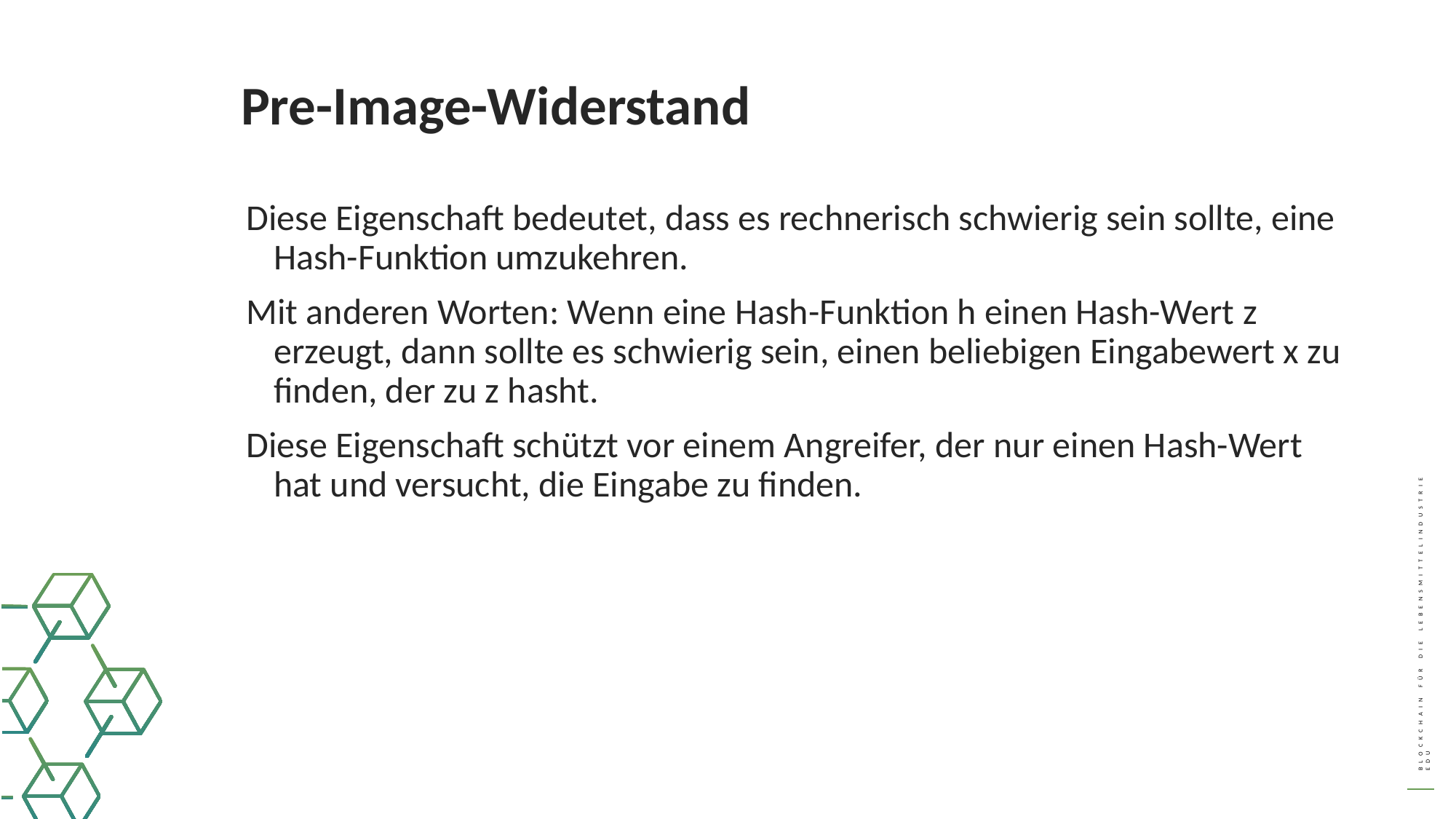

Pre-Image-Widerstand
Diese Eigenschaft bedeutet, dass es rechnerisch schwierig sein sollte, eine Hash-Funktion umzukehren.
Mit anderen Worten: Wenn eine Hash-Funktion h einen Hash-Wert z erzeugt, dann sollte es schwierig sein, einen beliebigen Eingabewert x zu finden, der zu z hasht.
Diese Eigenschaft schützt vor einem Angreifer, der nur einen Hash-Wert hat und versucht, die Eingabe zu finden.